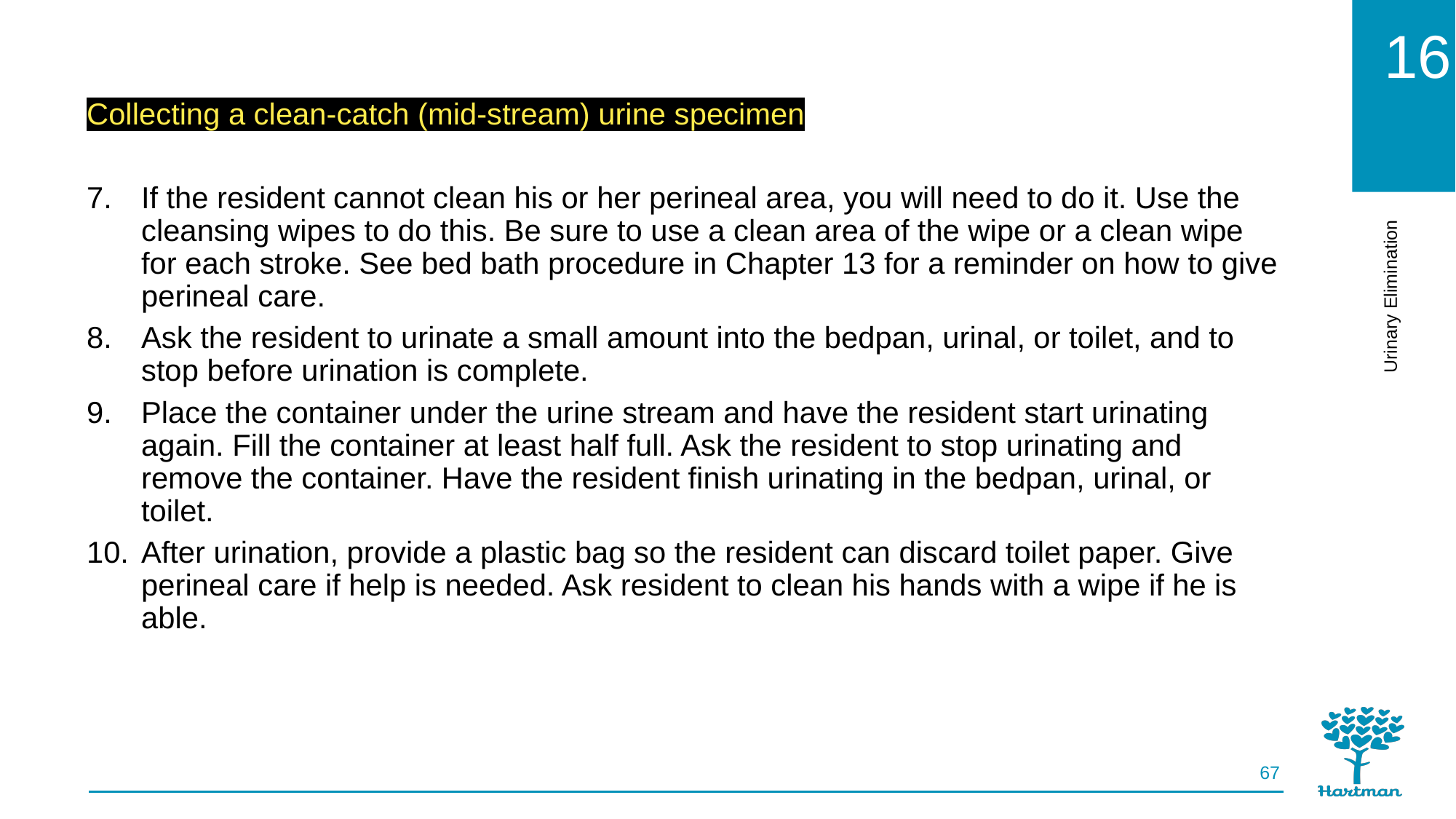

Collecting a clean-catch (mid-stream) urine specimen

If the resident cannot clean his or her perineal area, you will need to do it. Use the cleansing wipes to do this. Be sure to use a clean area of the wipe or a clean wipe for each stroke. See bed bath procedure in Chapter 13 for a reminder on how to give perineal care.
Ask the resident to urinate a small amount into the bedpan, urinal, or toilet, and to stop before urination is complete.
Place the container under the urine stream and have the resident start urinating again. Fill the container at least half full. Ask the resident to stop urinating and remove the container. Have the resident finish urinating in the bedpan, urinal, or toilet.
After urination, provide a plastic bag so the resident can discard toilet paper. Give perineal care if help is needed. Ask resident to clean his hands with a wipe if he is able.

67